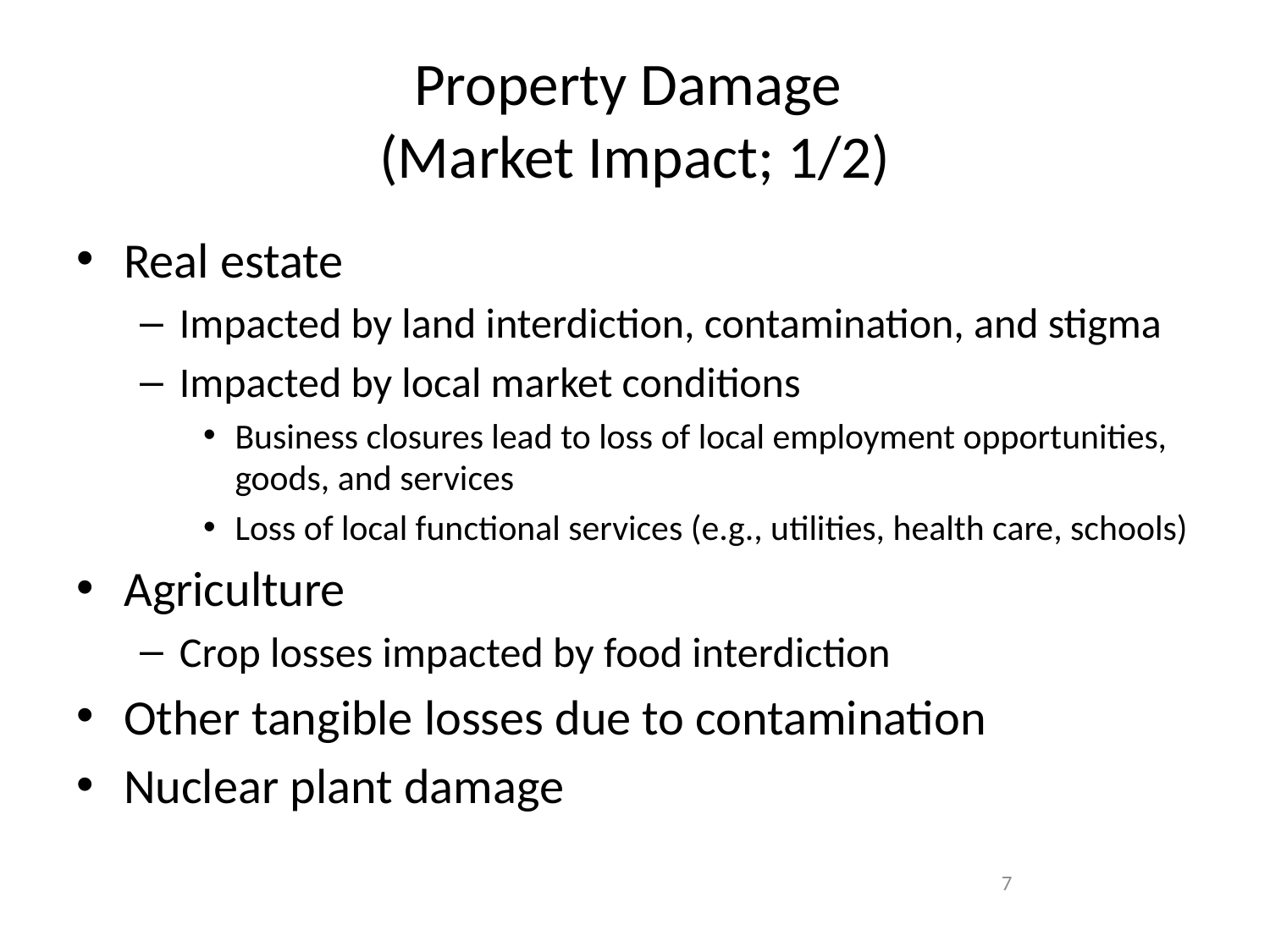

# Property Damage (Market Impact; 1/2)
Real estate
Impacted by land interdiction, contamination, and stigma
Impacted by local market conditions
Business closures lead to loss of local employment opportunities, goods, and services
Loss of local functional services (e.g., utilities, health care, schools)
Agriculture
Crop losses impacted by food interdiction
Other tangible losses due to contamination
Nuclear plant damage
7